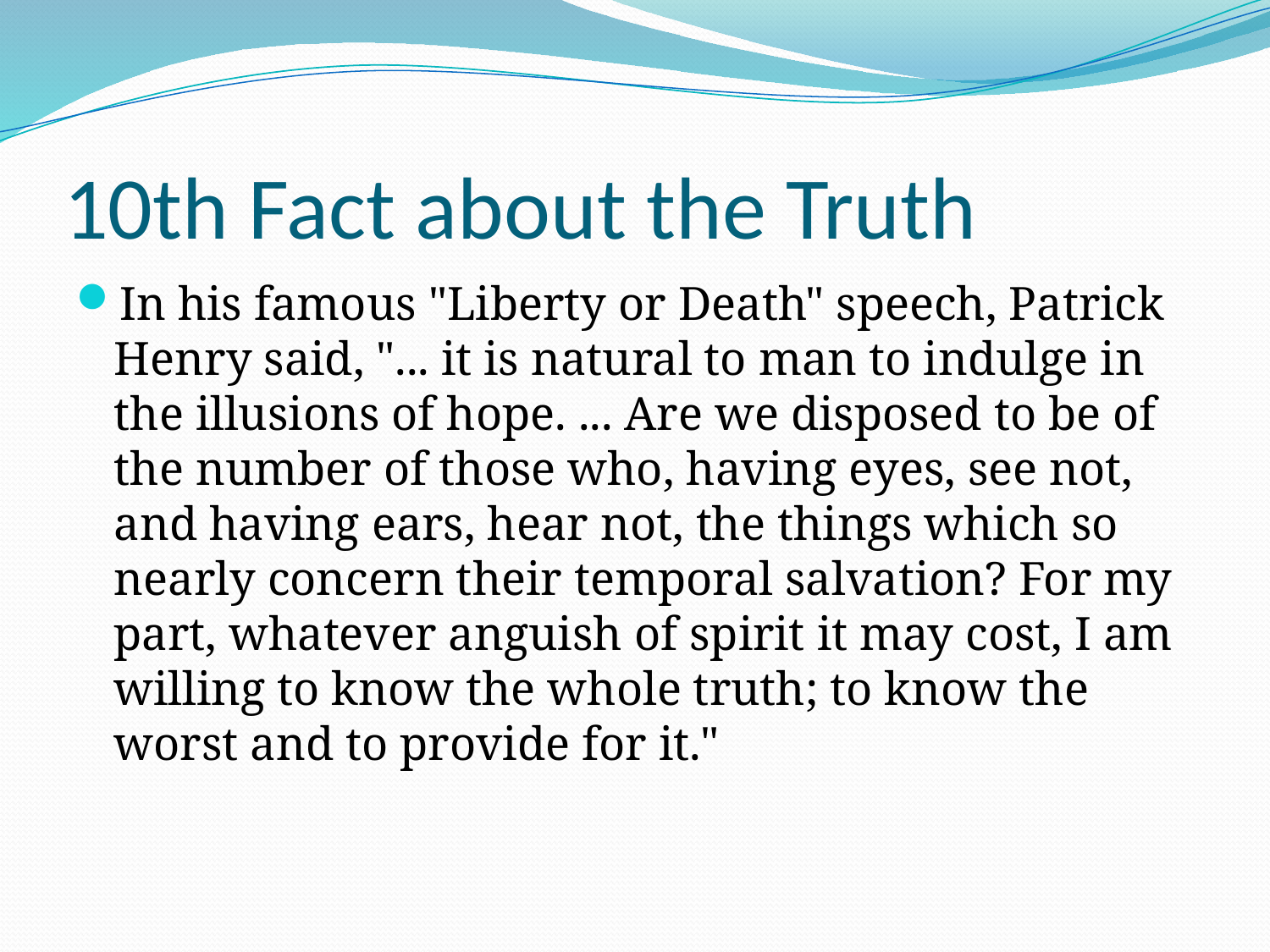

# 10th Fact about the Truth
In his famous "Liberty or Death" speech, Patrick Henry said, "... it is natural to man to indulge in the illusions of hope. ... Are we disposed to be of the number of those who, having eyes, see not, and having ears, hear not, the things which so nearly concern their temporal salvation? For my part, whatever anguish of spirit it may cost, I am willing to know the whole truth; to know the worst and to provide for it."